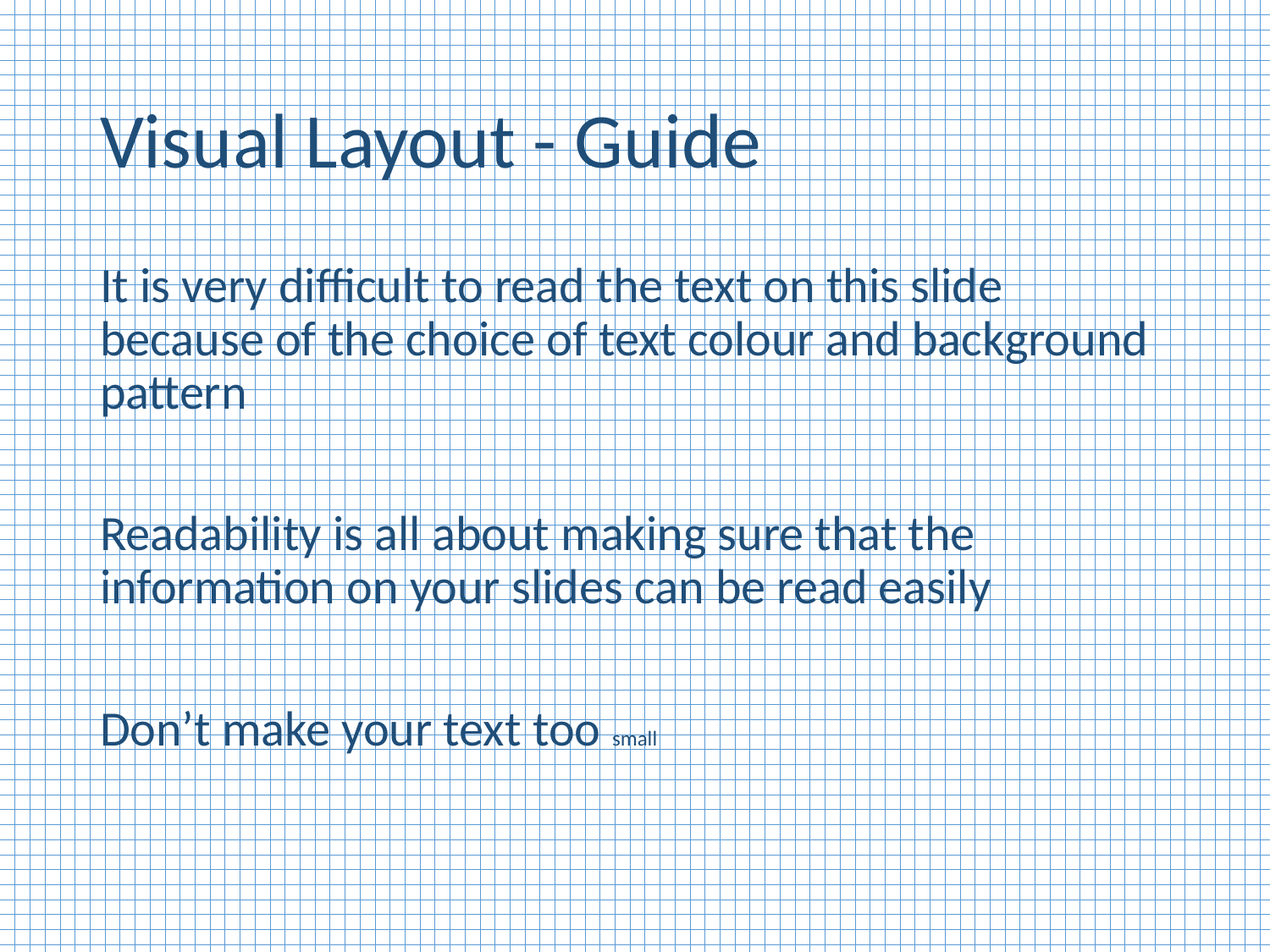

# Visual Layout - Guide
It is very difficult to read the text on this slide because of the choice of text colour and background pattern

Readability is all about making sure that the information on your slides can be read easily

Don’t make your text too small